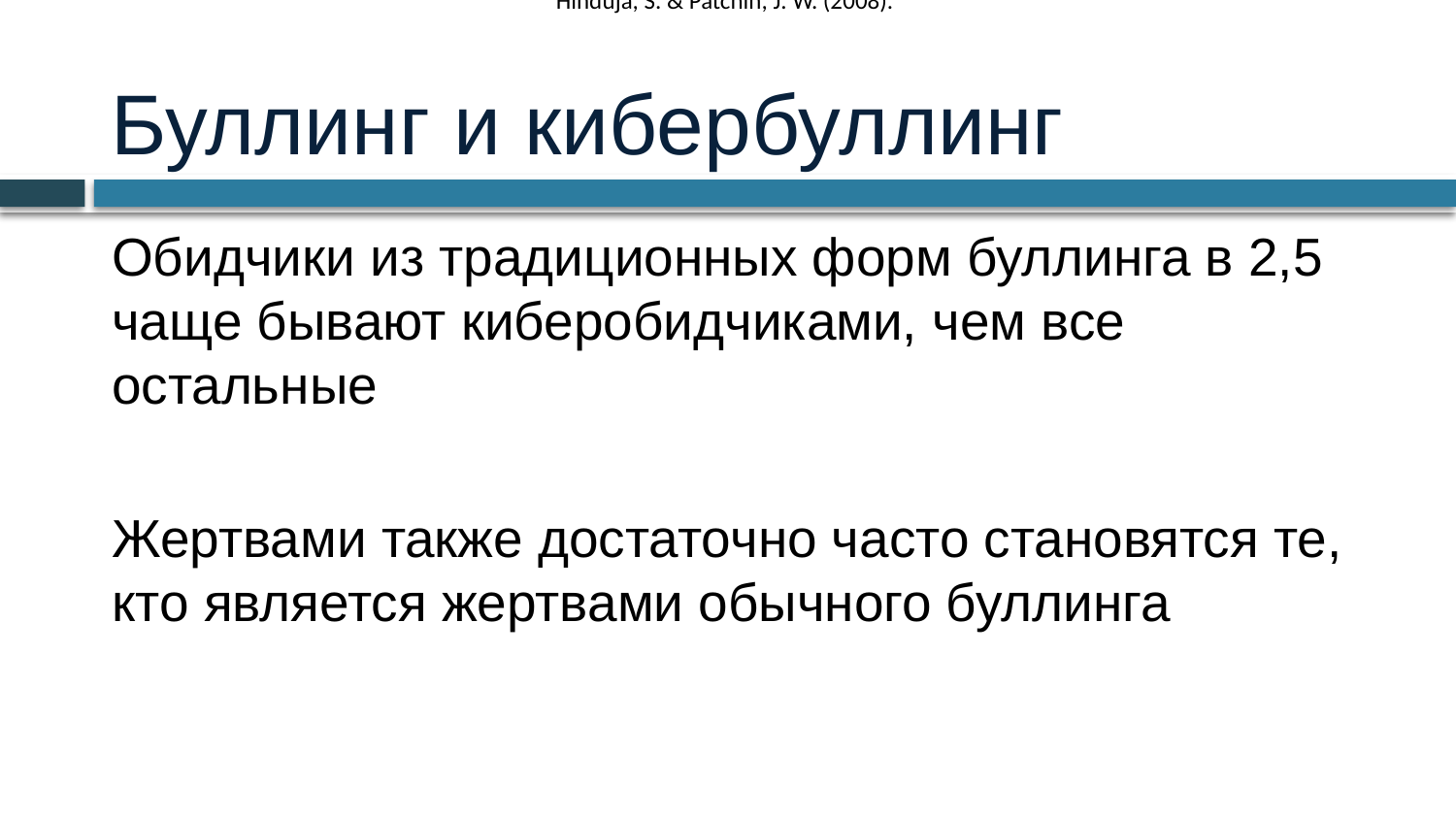

Hinduja, S. & Patchin, J. W. (2008).
# Буллинг и кибербуллинг
Обидчики из традиционных форм буллинга в 2,5 чаще бывают киберобидчиками, чем все остальные

Жертвами также достаточно часто становятся те, кто является жертвами обычного буллинга